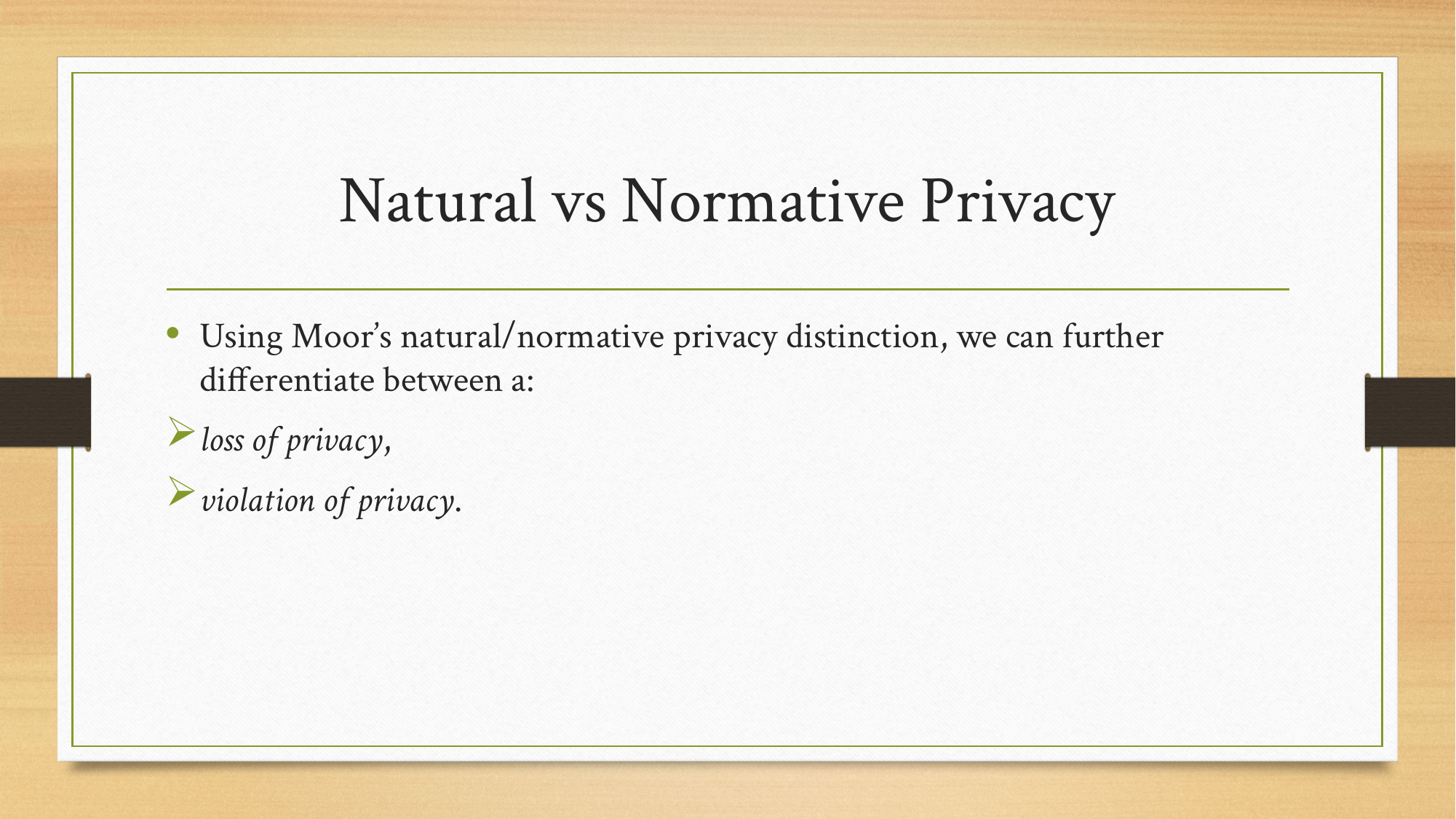

# Natural vs Normative Privacy
Using Moor’s natural/normative privacy distinction, we can further differentiate between a:
loss of privacy,
violation of privacy.